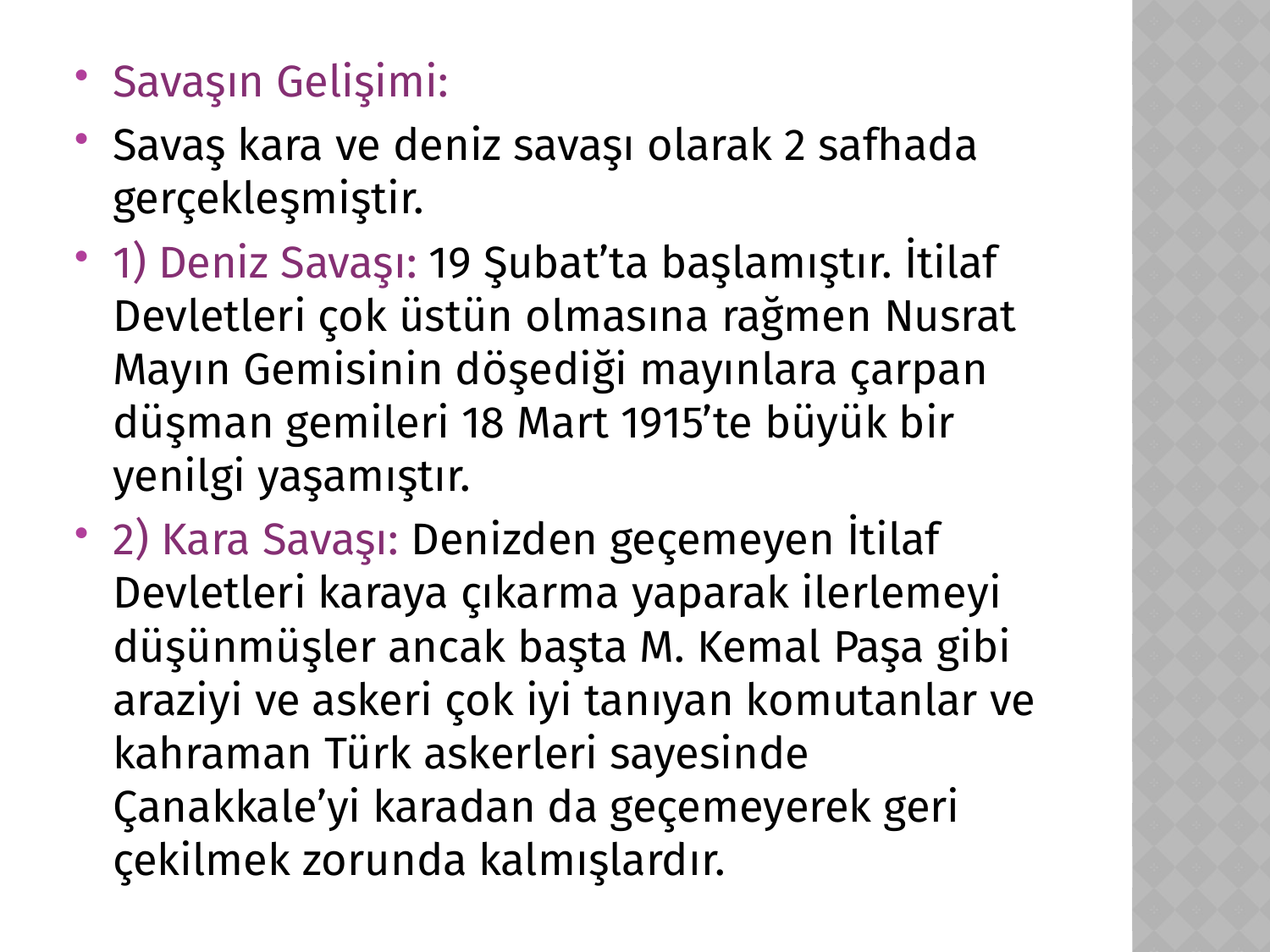

Savaşın Gelişimi:
Savaş kara ve deniz savaşı olarak 2 safhada gerçekleşmiştir.
1) Deniz Savaşı: 19 Şubat’ta başlamıştır. İtilaf Devletleri çok üstün olmasına rağmen Nusrat Mayın Gemisinin döşediği mayınlara çarpan düşman gemileri 18 Mart 1915’te büyük bir yenilgi yaşamıştır.
2) Kara Savaşı: Denizden geçemeyen İtilaf Devletleri karaya çıkarma yaparak ilerlemeyi düşünmüşler ancak başta M. Kemal Paşa gibi araziyi ve askeri çok iyi tanıyan komutanlar ve kahraman Türk askerleri sayesinde Çanakkale’yi karadan da geçemeyerek geri çekilmek zorunda kalmışlardır.